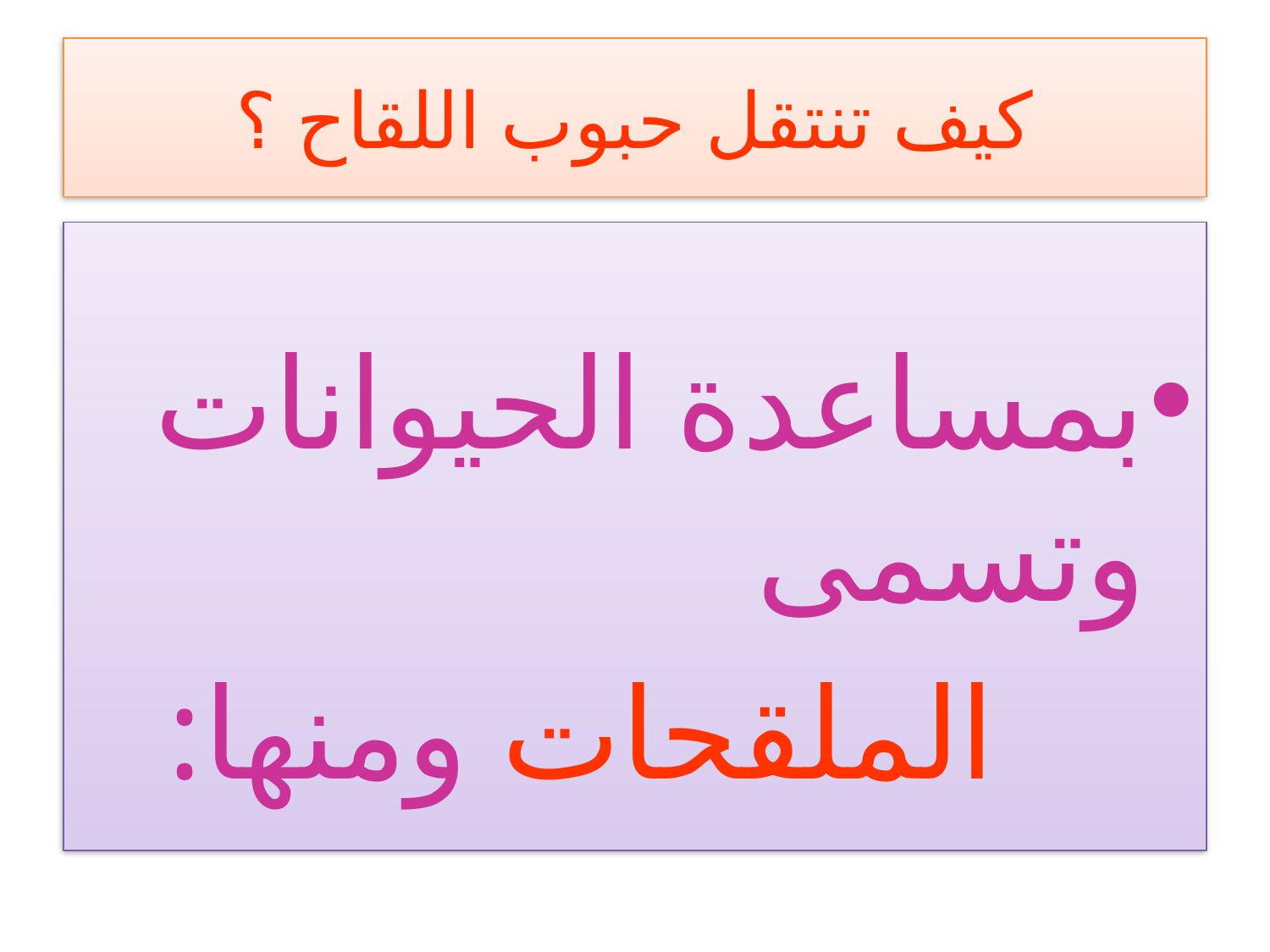

# كيف تنتقل حبوب اللقاح ؟

بمساعدة الحيوانات وتسمى
      الملقحات ومنها: